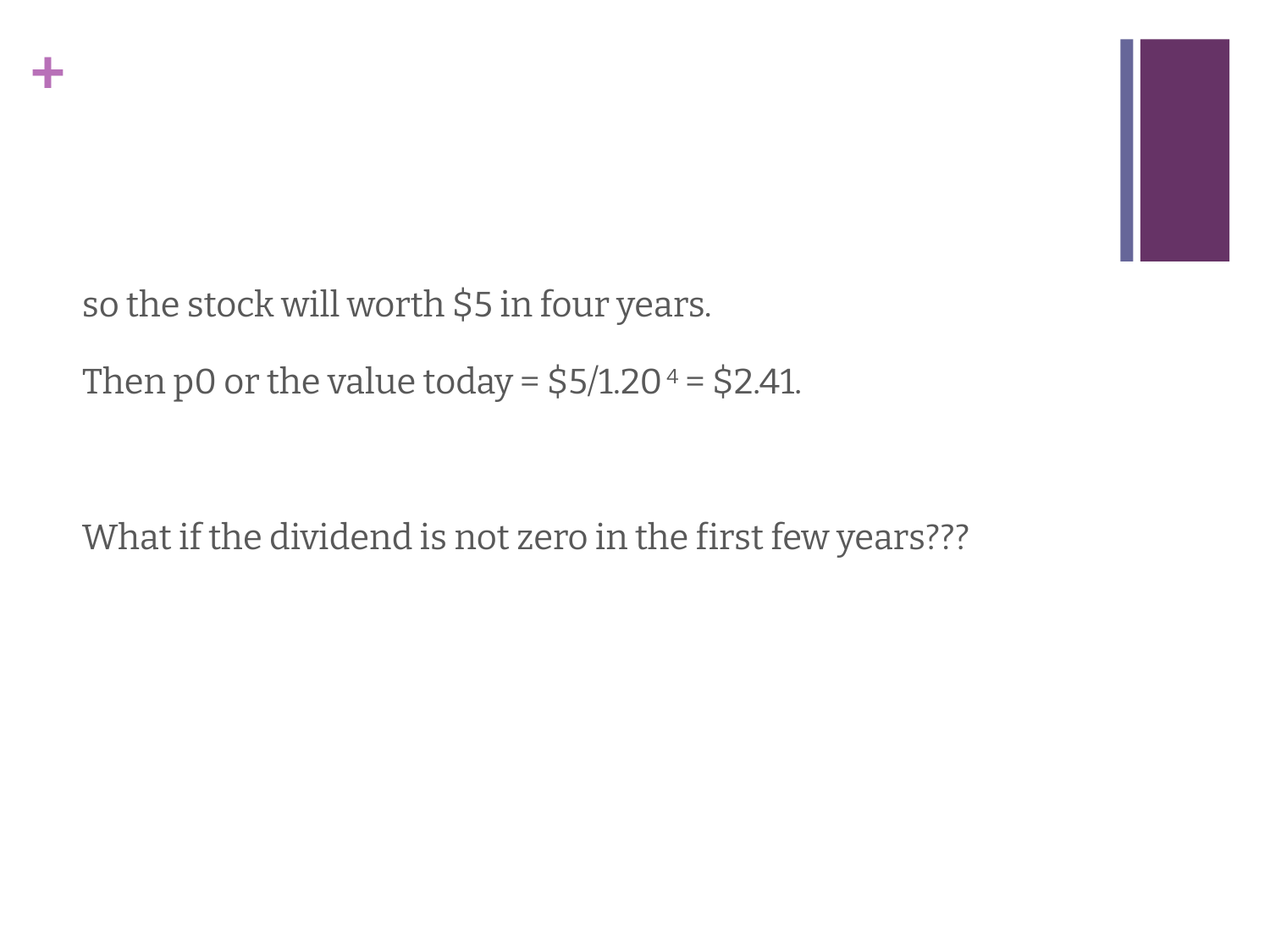

#
so the stock will worth $5 in four years.
Then p0 or the value today = $5/1.20 4 = $2.41.

What if the dividend is not zero in the first few years???